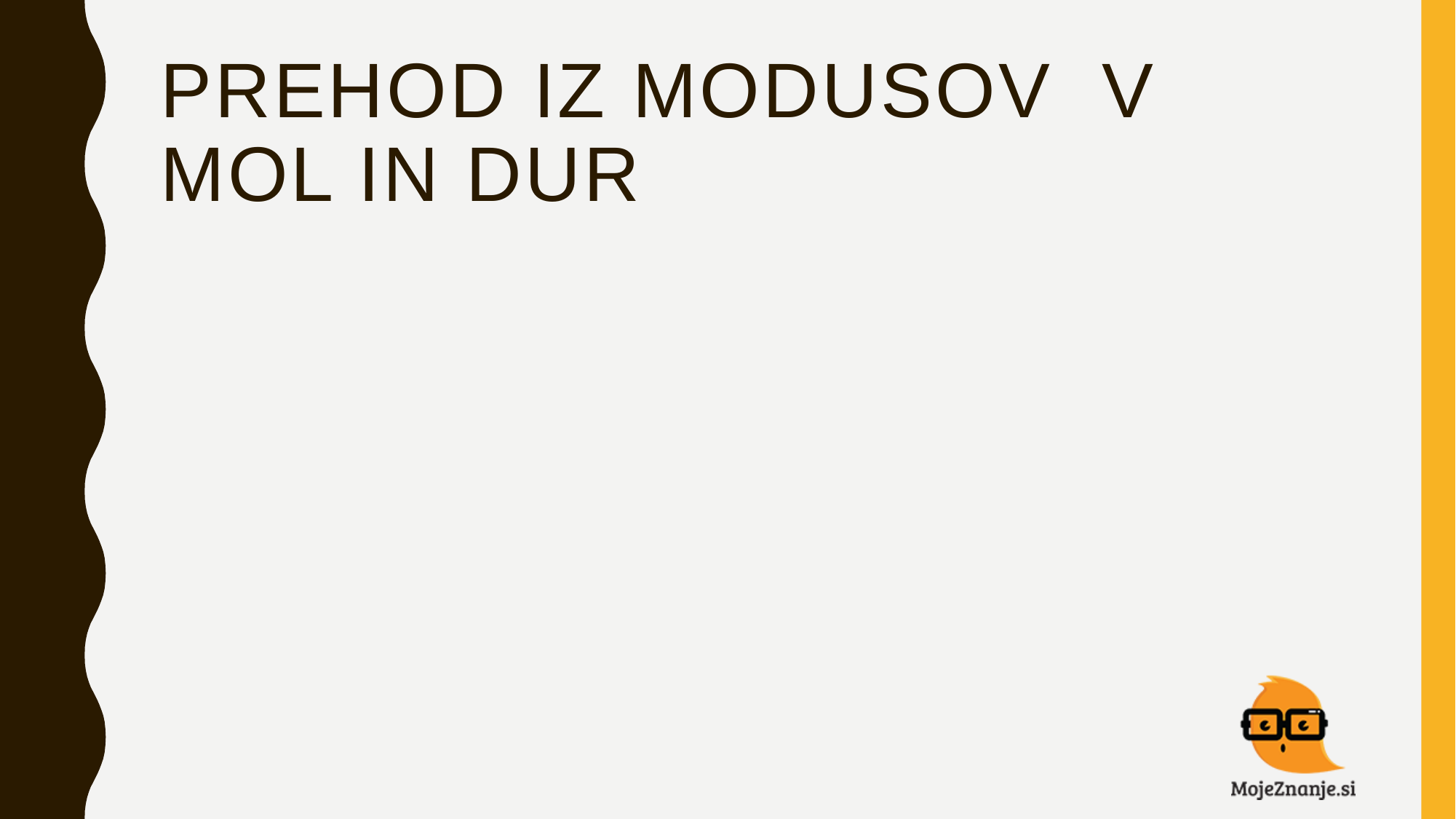

# Prehod iz modusov  v mol in dur